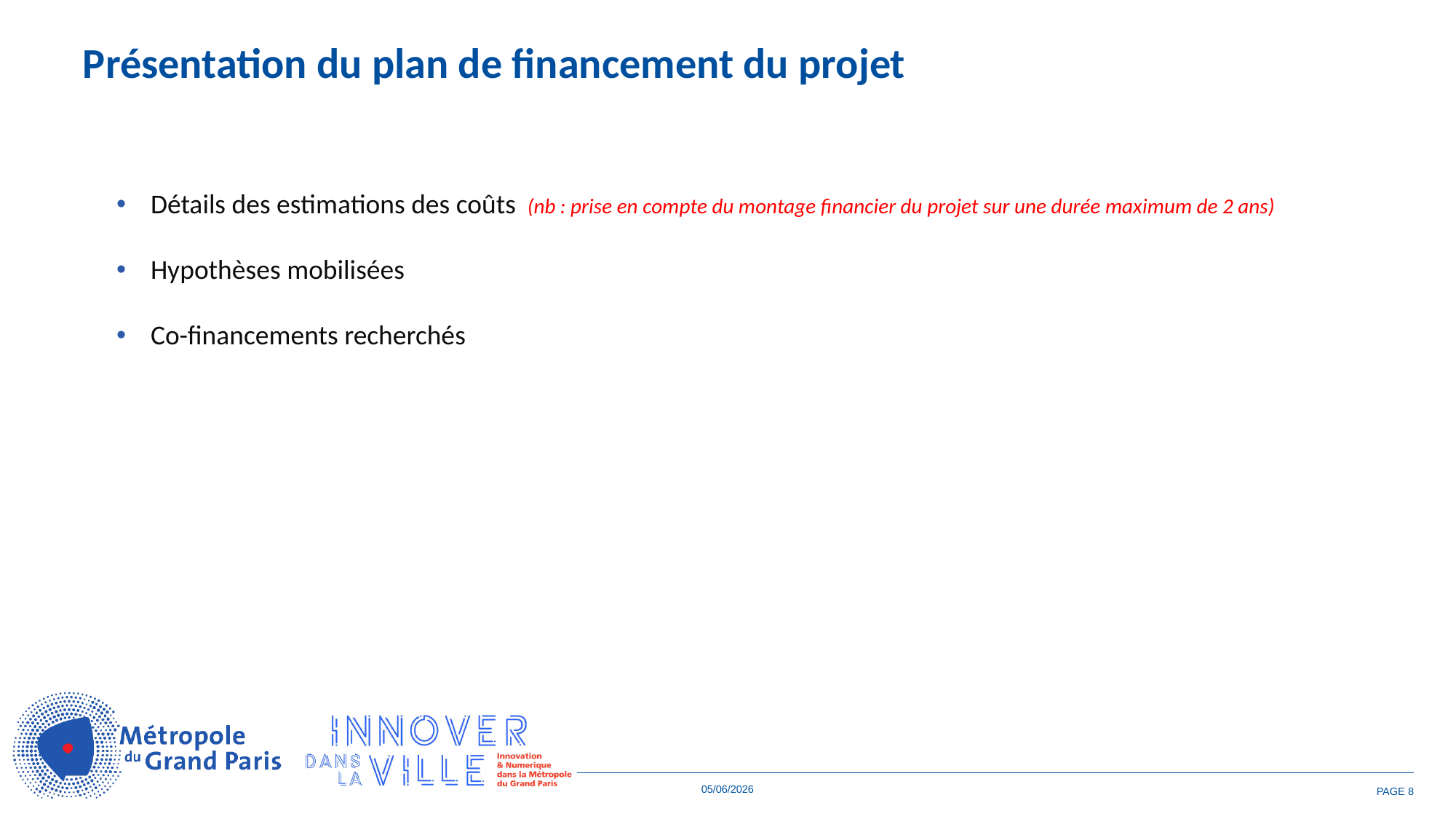

Présentation du plan de financement du projet
Détails des estimations des coûts  (nb : prise en compte du montage financier du projet sur une durée maximum de 2 ans)

Hypothèses mobilisées

Co-financements recherchés

05/06/2026
PAGE 8